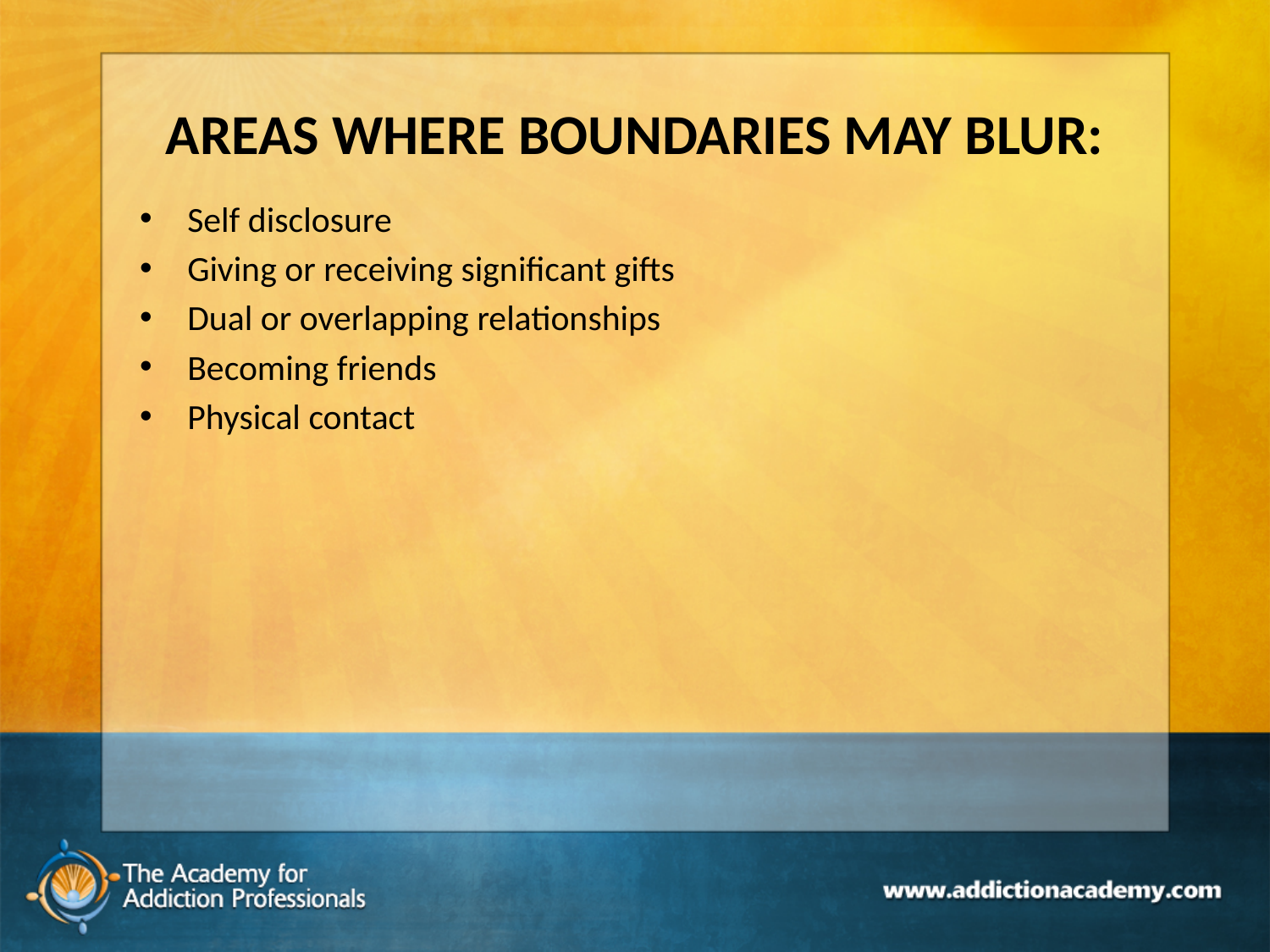

# AREAS WHERE BOUNDARIES MAY BLUR:
Self disclosure
Giving or receiving significant gifts
Dual or overlapping relationships
Becoming friends
Physical contact